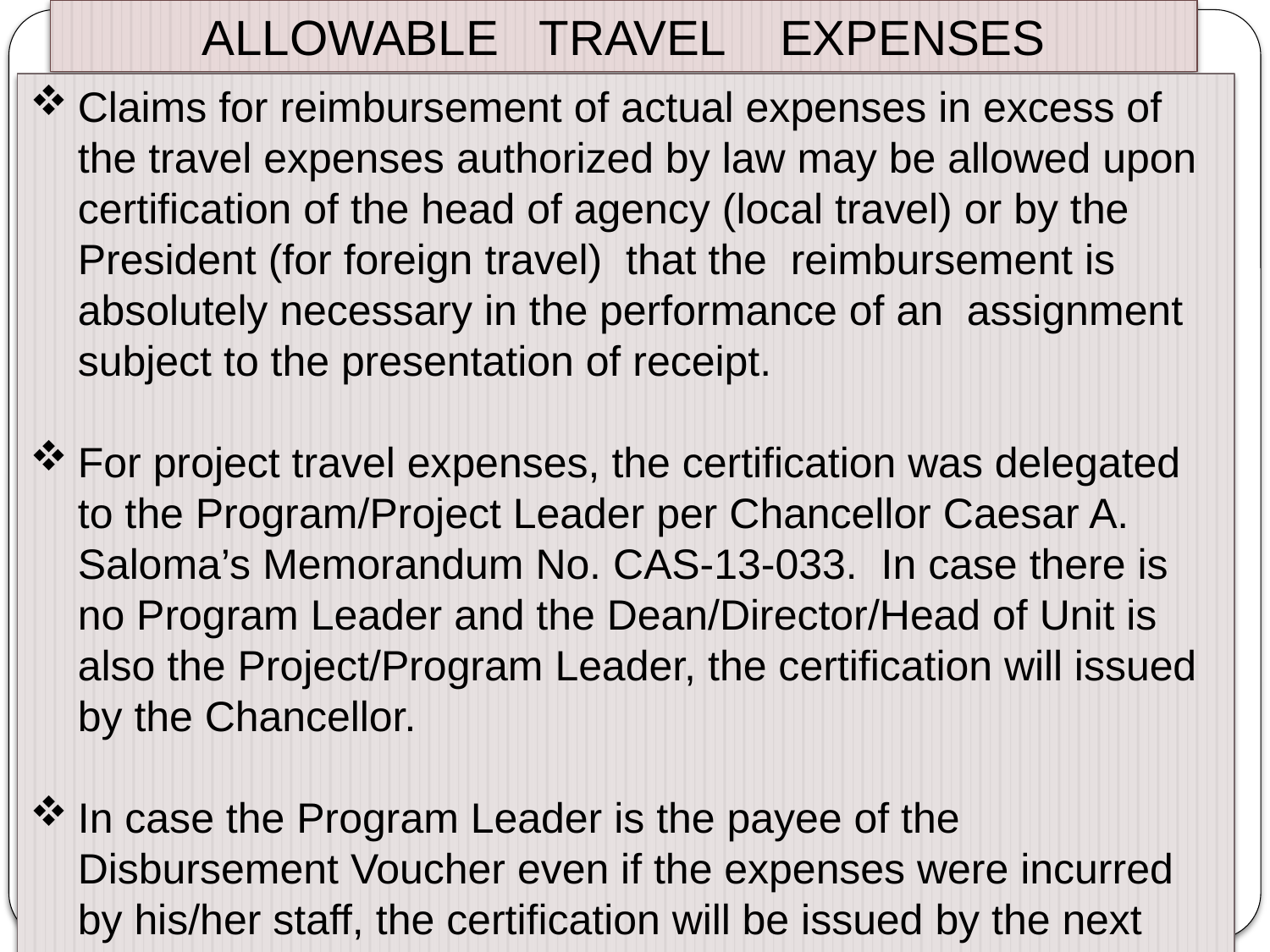

ALLOWABLE   TRAVEL    EXPENSES
Claims for reimbursement of actual expenses in excess of the travel expenses authorized by law may be allowed upon certification of the head of agency (local travel) or by the President (for foreign travel)  that the  reimbursement is  absolutely necessary in the performance of an  assignment subject to the presentation of receipt.

For project travel expenses, the certification was delegated to the Program/Project Leader per Chancellor Caesar A. Saloma’s Memorandum No. CAS-13-033.  In case there is no Program Leader and the Dean/Director/Head of Unit is also the Project/Program Leader, the certification will issued by the Chancellor.

In case the Program Leader is the payee of the Disbursement Voucher even if the expenses were incurred by his/her staff, the certification will be issued by the next higher official.